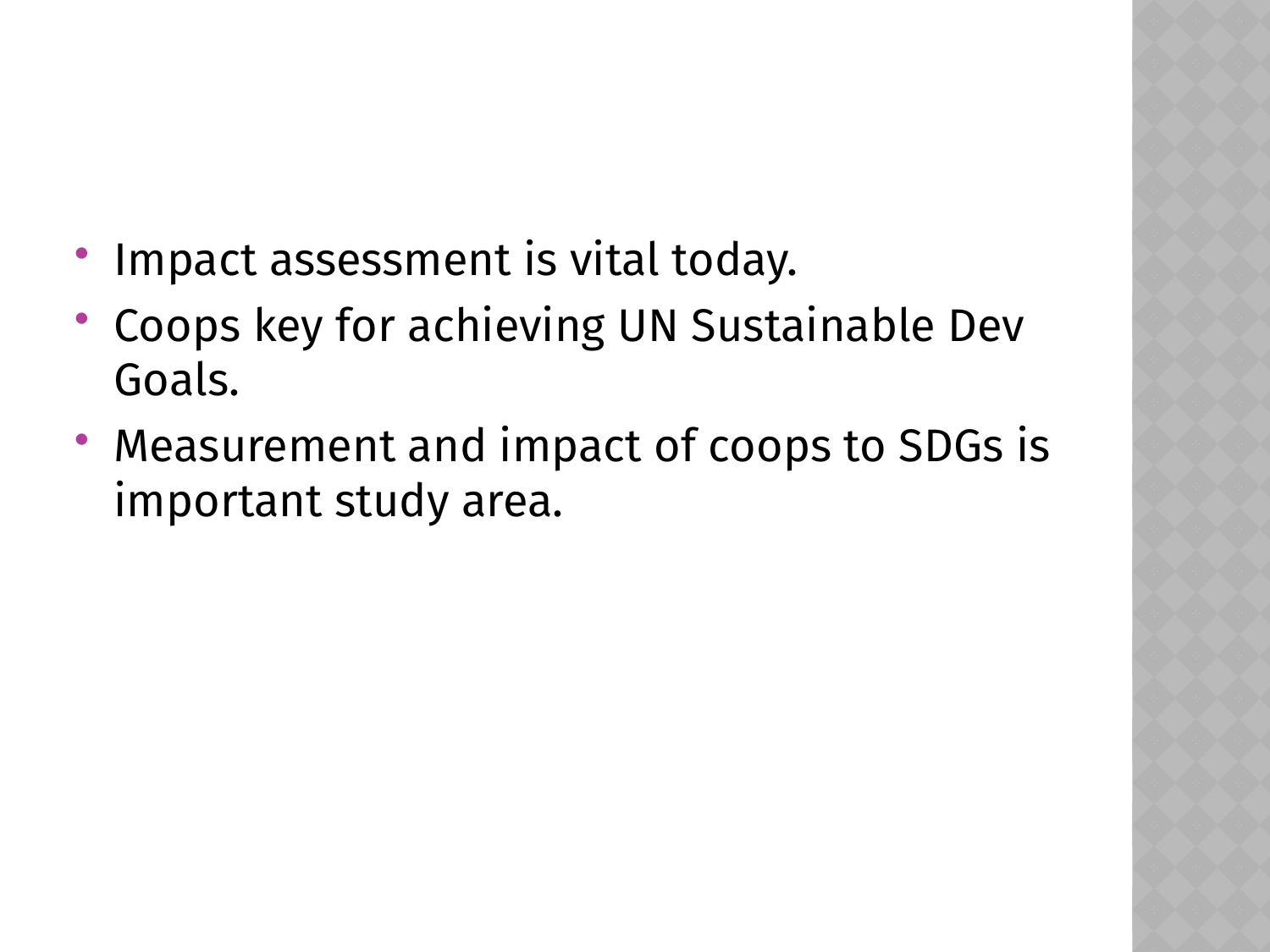

Impact assessment is vital today.
Coops key for achieving UN Sustainable Dev Goals.
Measurement and impact of coops to SDGs is important study area.